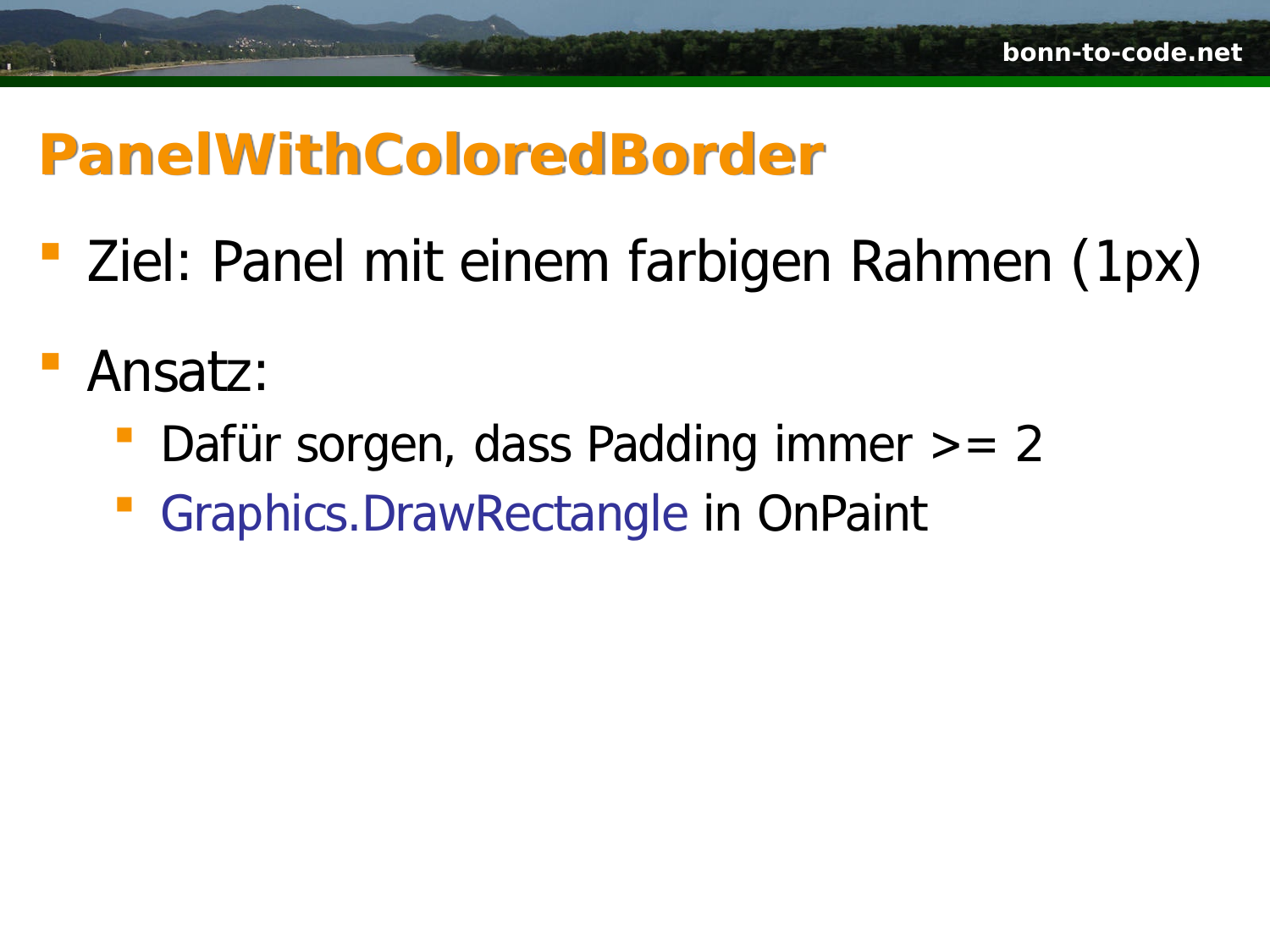

# PanelWithColoredBorder
Ziel: Panel mit einem farbigen Rahmen (1px)
Ansatz:
Dafür sorgen, dass Padding immer >= 2
Graphics.DrawRectangle in OnPaint